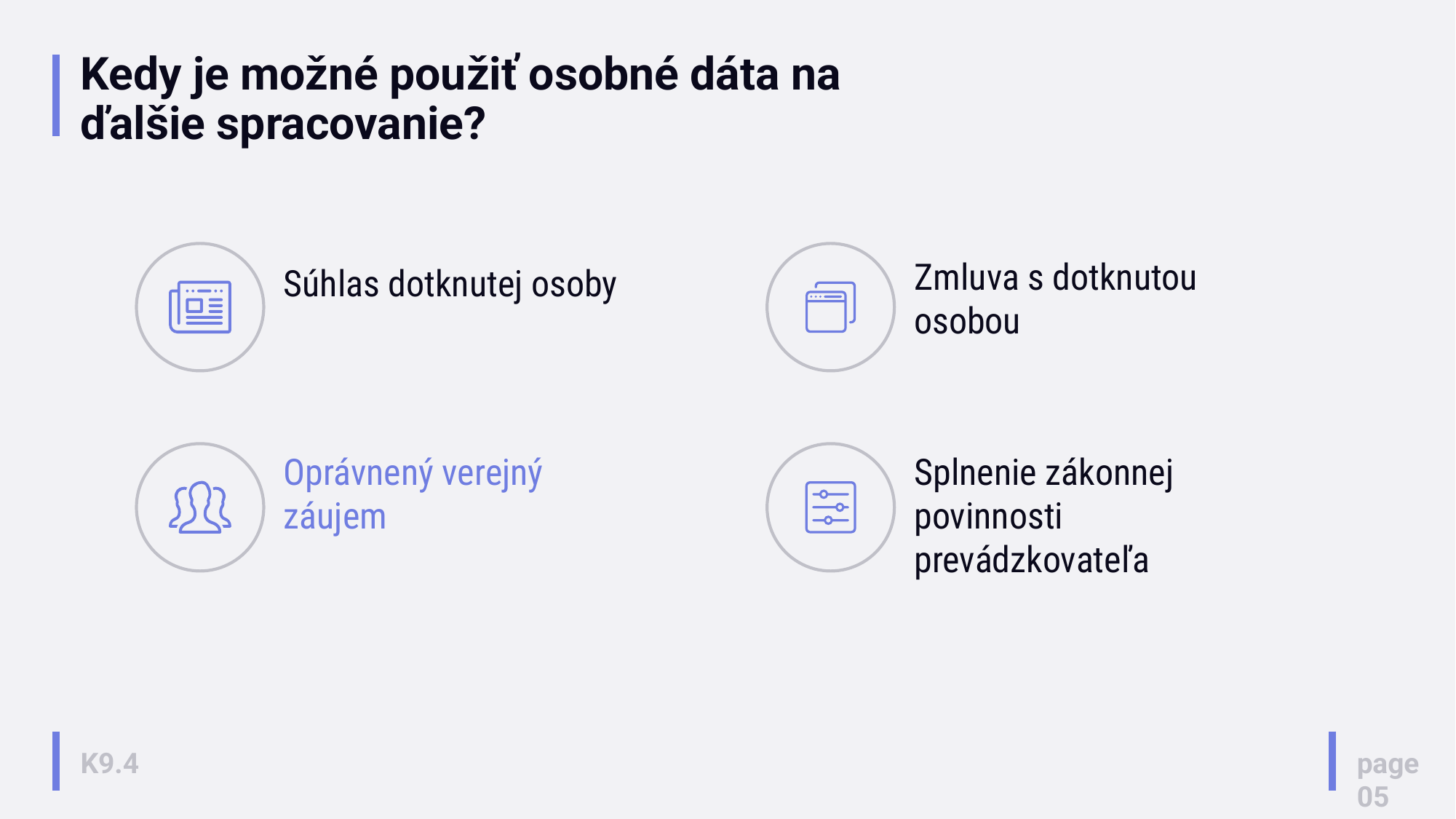

# Kedy je možné použiť osobné dáta na ďalšie spracovanie?

Súhlas dotknutej osoby

Zmluva s dotknutou osobou

Splnenie zákonnej povinnosti prevádzkovateľa

Oprávnený verejný záujem
page
05